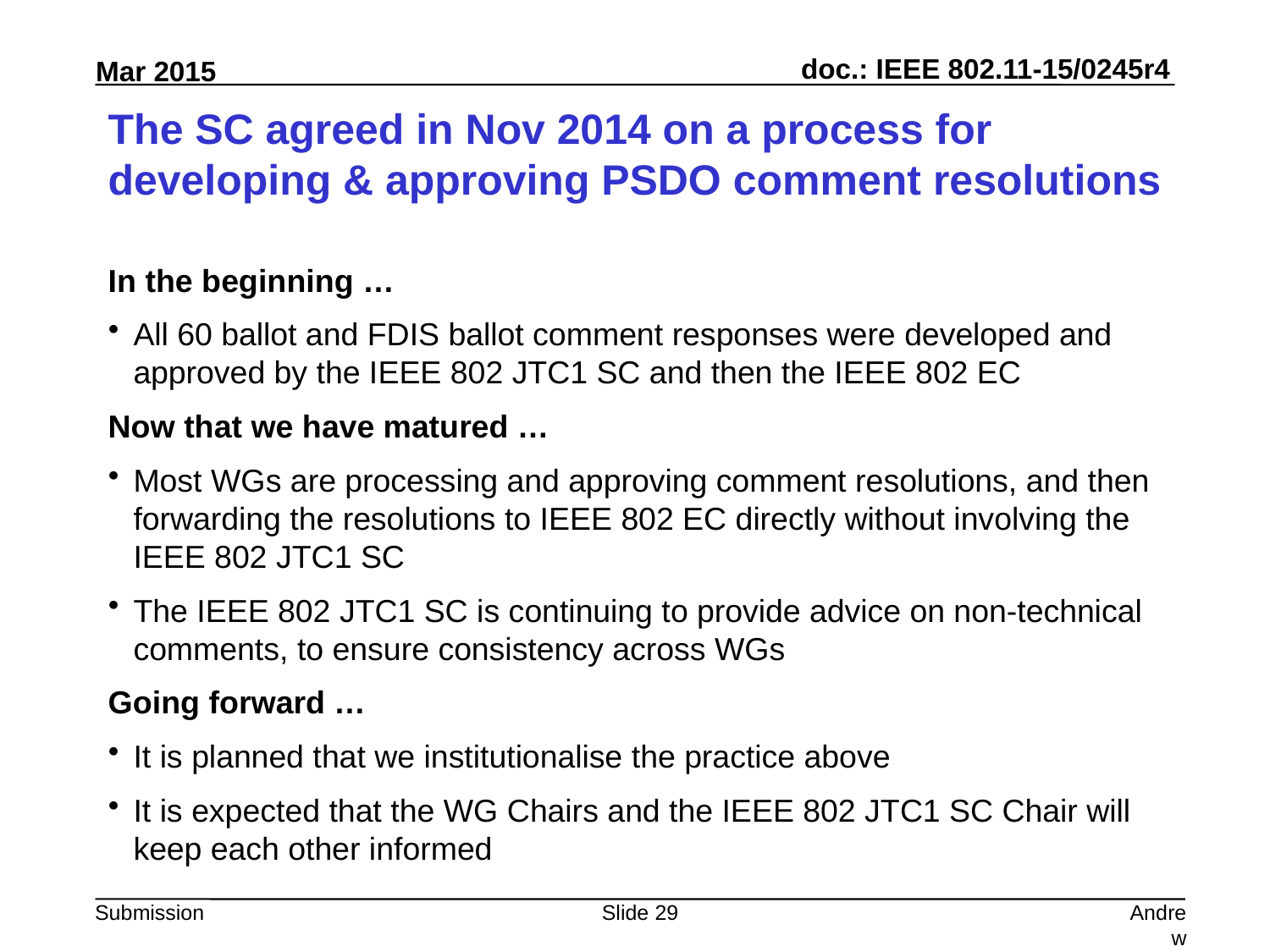

# The SC agreed in Nov 2014 on a process for developing & approving PSDO comment resolutions
In the beginning …
All 60 ballot and FDIS ballot comment responses were developed and approved by the IEEE 802 JTC1 SC and then the IEEE 802 EC
Now that we have matured …
Most WGs are processing and approving comment resolutions, and then forwarding the resolutions to IEEE 802 EC directly without involving the IEEE 802 JTC1 SC
The IEEE 802 JTC1 SC is continuing to provide advice on non-technical comments, to ensure consistency across WGs
Going forward …
It is planned that we institutionalise the practice above
It is expected that the WG Chairs and the IEEE 802 JTC1 SC Chair will keep each other informed
Slide 29
Andrew Myles, Cisco